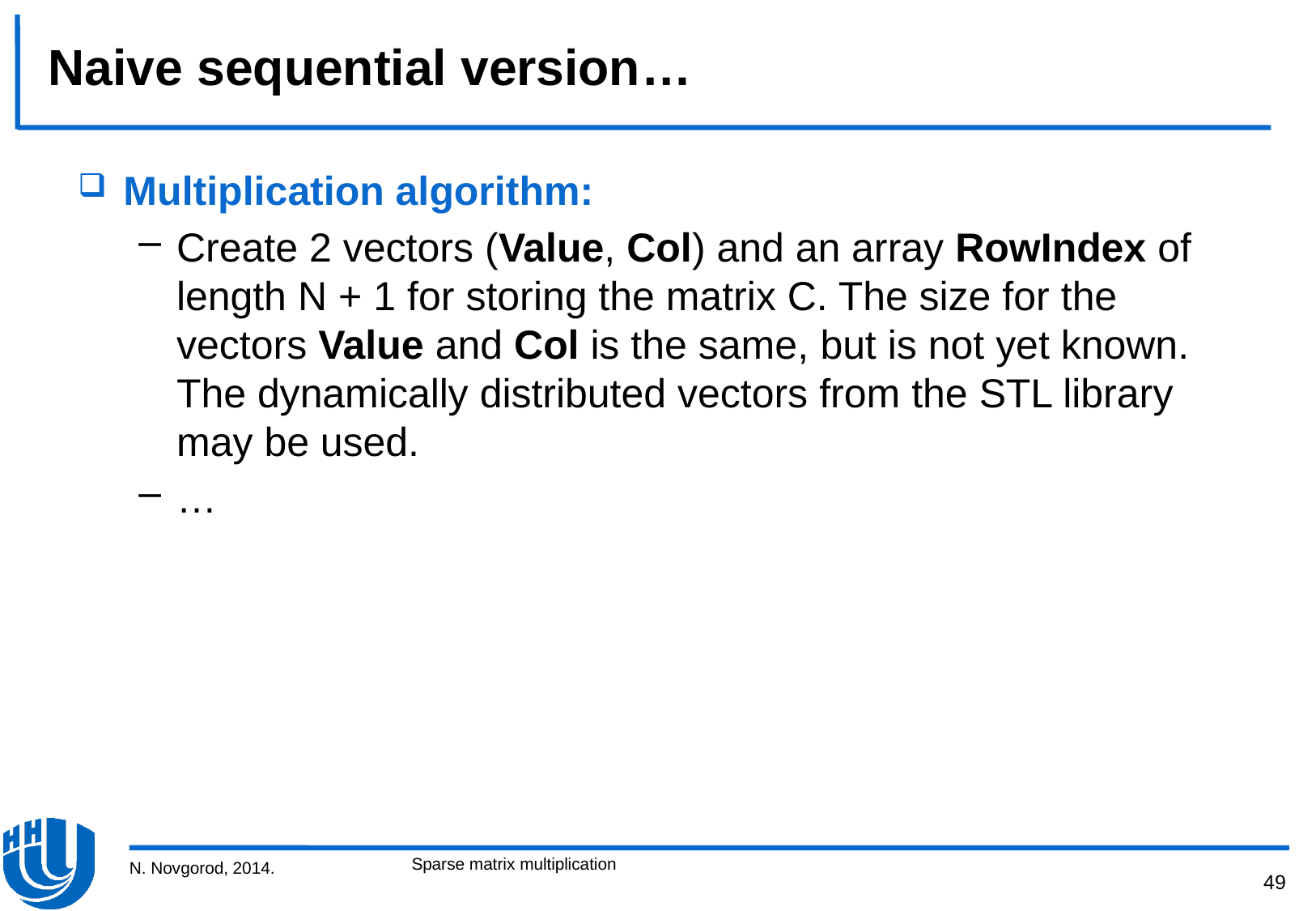

# Naive sequential version…
Multiplication algorithm:
Create 2 vectors (Value, Col) and an array RowIndex of length N + 1 for storing the matrix C. The size for the vectors Value and Col is the same, but is not yet known. The dynamically distributed vectors from the STL library may be used.
…
Sparse matrix multiplication
N. Novgorod, 2014.
49